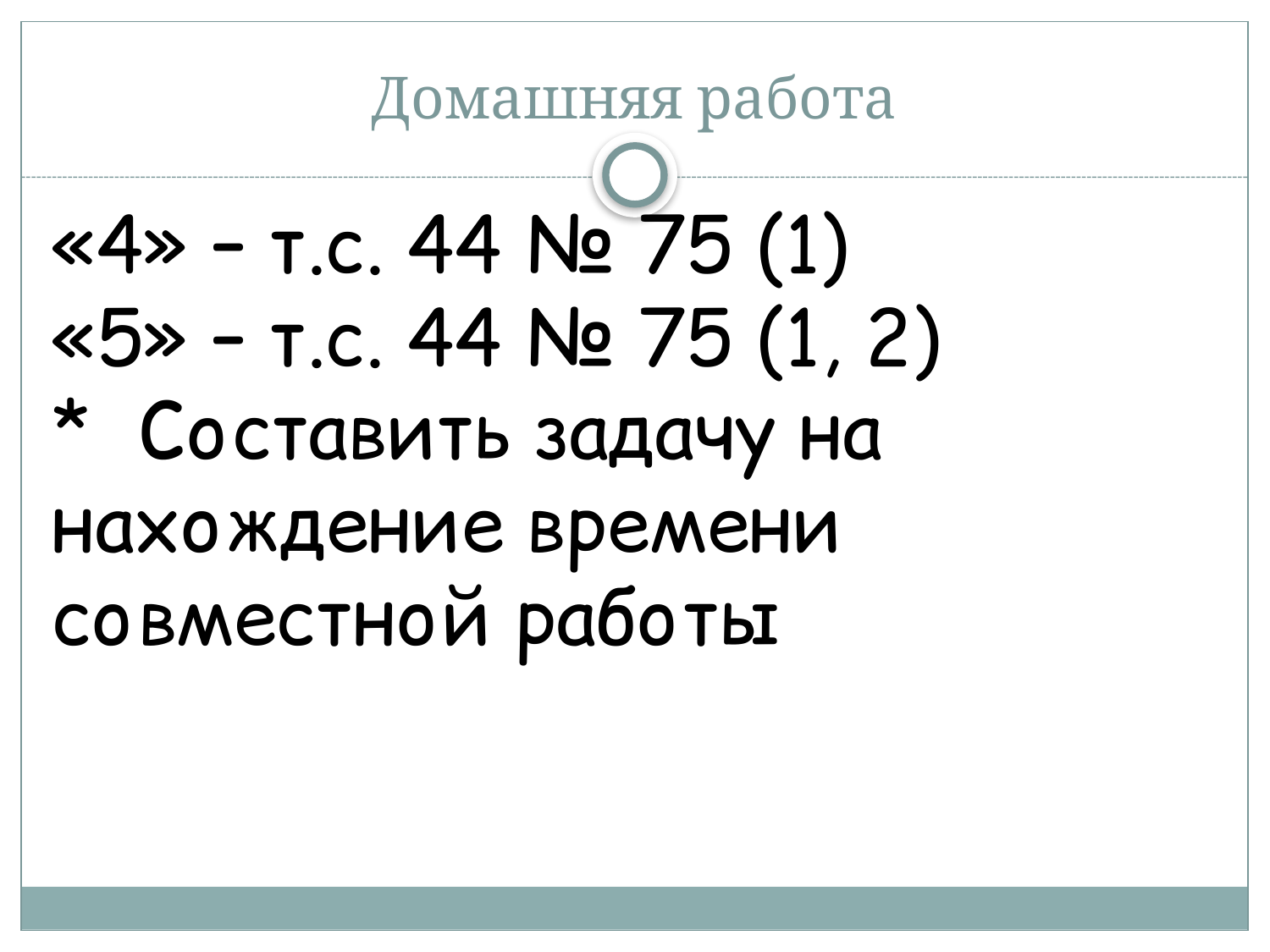

# Домашняя работа
«4» – т.с. 44 № 75 (1)
«5» – т.с. 44 № 75 (1, 2)
*  Составить задачу на нахождение времени совместной работы